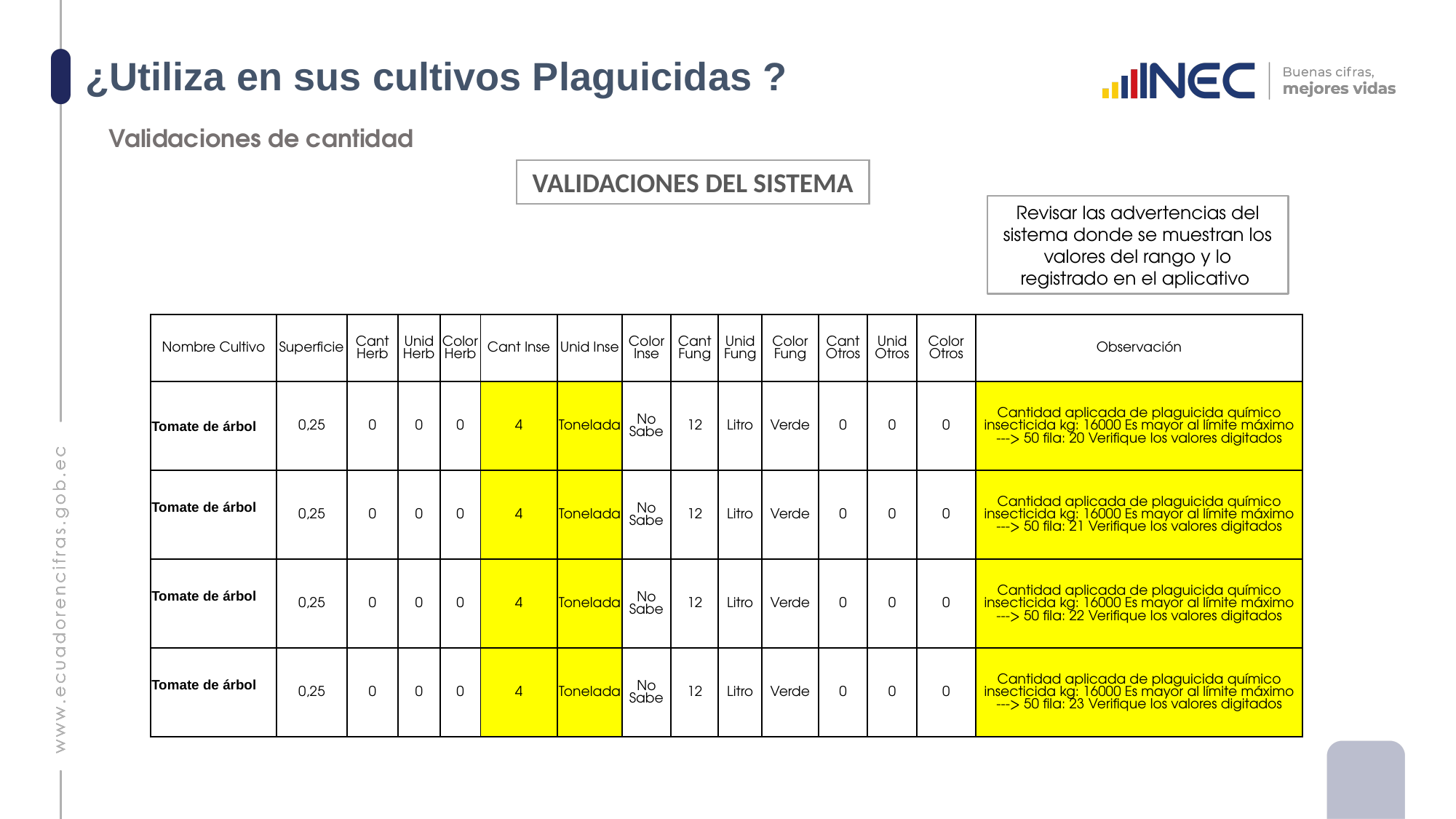

# ¿Utiliza en sus cultivos Plaguicidas ?
Validaciones de cantidad
VALIDACIONES DEL SISTEMA
Revisar las advertencias del sistema donde se muestran los valores del rango y lo registrado en el aplicativo
| Nombre Cultivo | Superficie | Cant Herb | Unid Herb | Color Herb | Cant Inse | Unid Inse | Color Inse | Cant Fung | Unid Fung | Color Fung | Cant Otros | Unid Otros | Color Otros | Observación |
| --- | --- | --- | --- | --- | --- | --- | --- | --- | --- | --- | --- | --- | --- | --- |
| Tomate de árbol | 0,25 | 0 | 0 | 0 | 4 | Tonelada | No Sabe | 12 | Litro | Verde | 0 | 0 | 0 | Cantidad aplicada de plaguicida químico insecticida kg: 16000 Es mayor al límite máximo ---> 50 fila: 20 Verifique los valores digitados |
| Tomate de árbol | 0,25 | 0 | 0 | 0 | 4 | Tonelada | No Sabe | 12 | Litro | Verde | 0 | 0 | 0 | Cantidad aplicada de plaguicida químico insecticida kg: 16000 Es mayor al límite máximo ---> 50 fila: 21 Verifique los valores digitados |
| Tomate de árbol | 0,25 | 0 | 0 | 0 | 4 | Tonelada | No Sabe | 12 | Litro | Verde | 0 | 0 | 0 | Cantidad aplicada de plaguicida químico insecticida kg: 16000 Es mayor al límite máximo ---> 50 fila: 22 Verifique los valores digitados |
| Tomate de árbol | 0,25 | 0 | 0 | 0 | 4 | Tonelada | No Sabe | 12 | Litro | Verde | 0 | 0 | 0 | Cantidad aplicada de plaguicida químico insecticida kg: 16000 Es mayor al límite máximo ---> 50 fila: 23 Verifique los valores digitados |